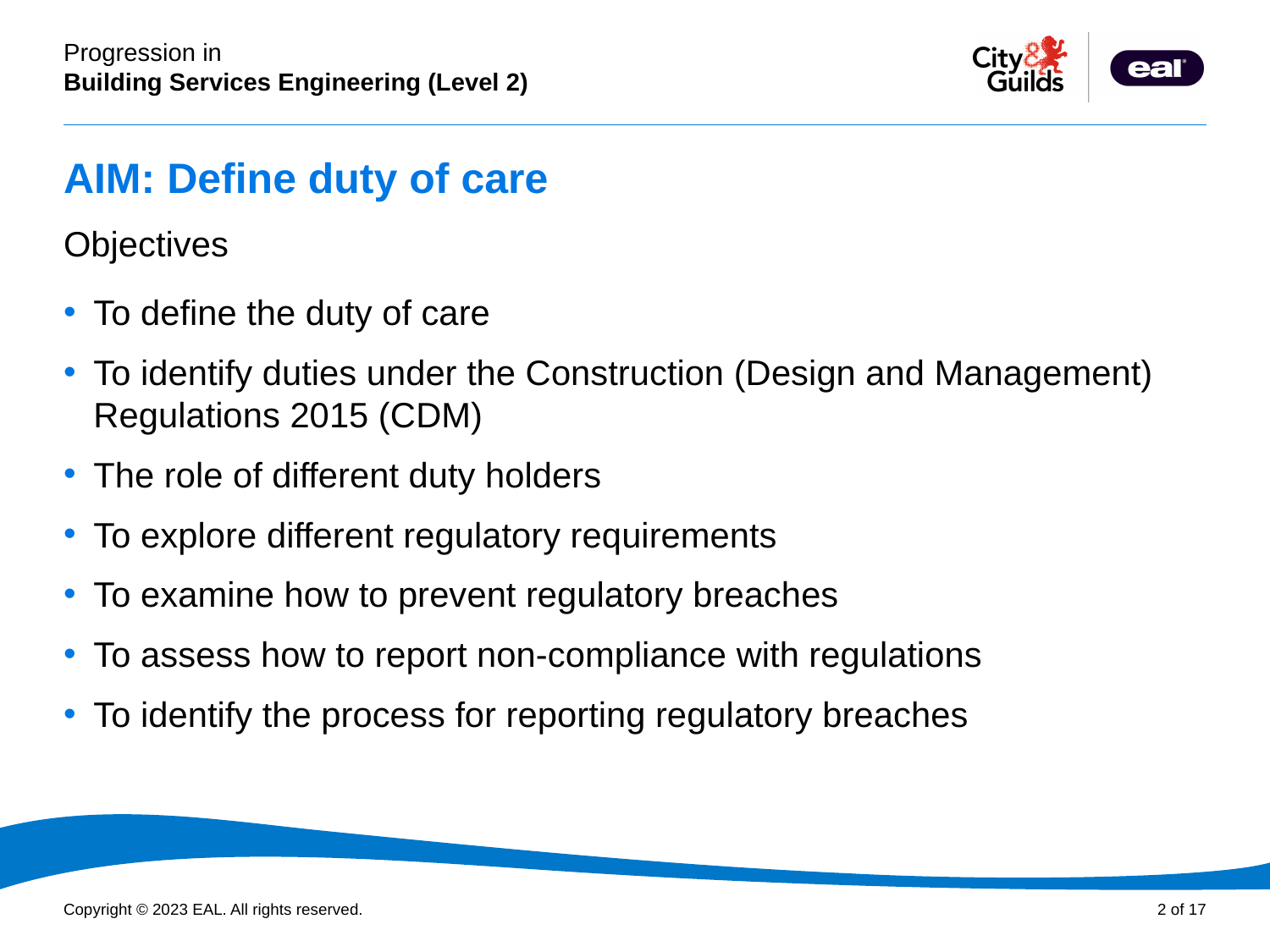

# AIM: Define duty of care
Objectives
To define the duty of care
To identify duties under the Construction (Design and Management) Regulations 2015 (CDM)
The role of different duty holders
To explore different regulatory requirements
To examine how to prevent regulatory breaches
To assess how to report non-compliance with regulations
To identify the process for reporting regulatory breaches